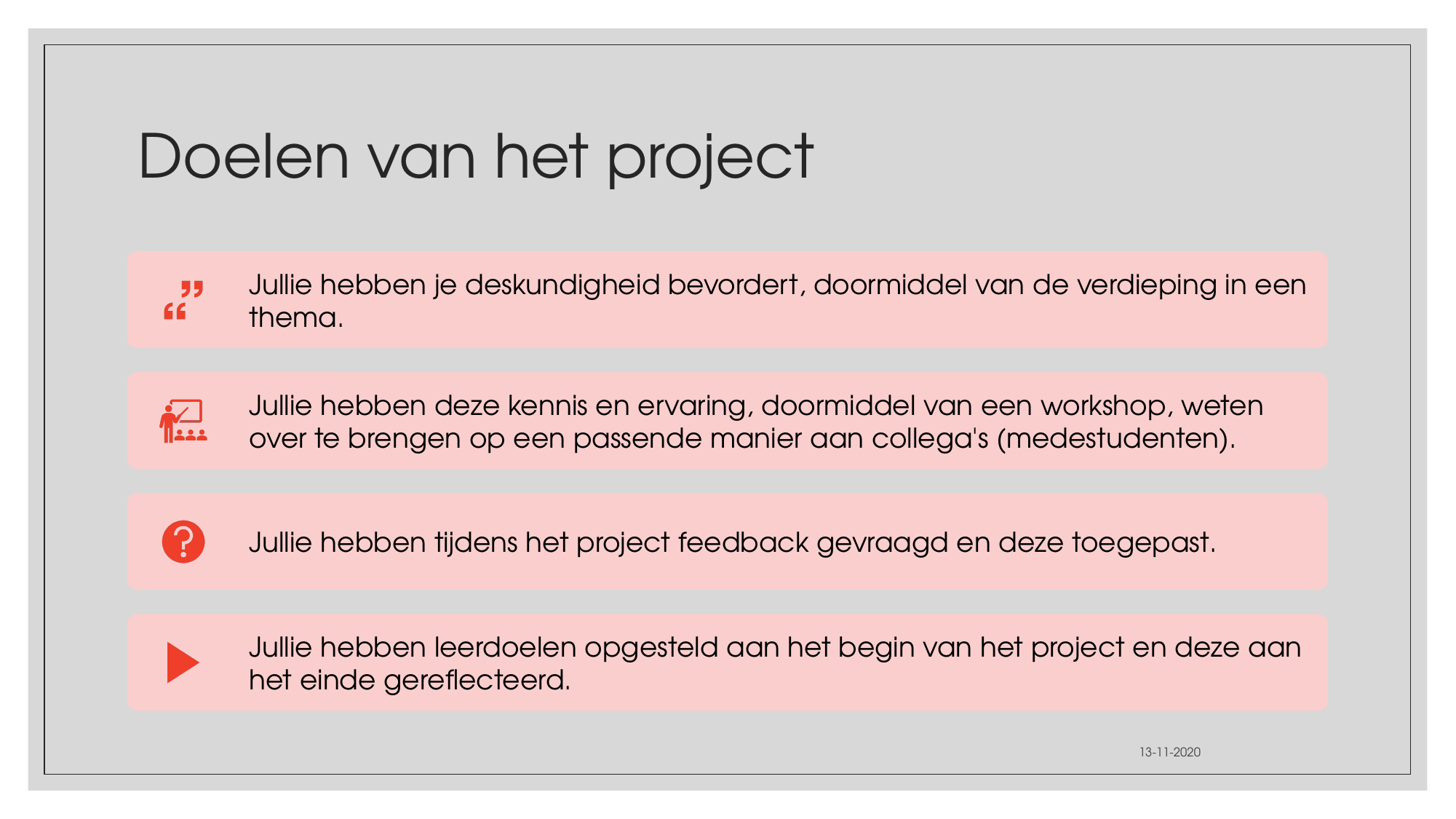

# Doelen van het project
Jullie hebben je deskundigheid bevordert, doormiddel van de verdieping in een thema.
Jullie hebben deze kennis en ervaring, doormiddel van een workshop, weten over te brengen op een passende manier aan collega's (medestudenten).
Jullie hebben tijdens het project feedback gevraagd en deze toegepast.
Jullie hebben leerdoelen opgesteld aan het begin van het project en deze aan het einde gereflecteerd.
13-11-2020